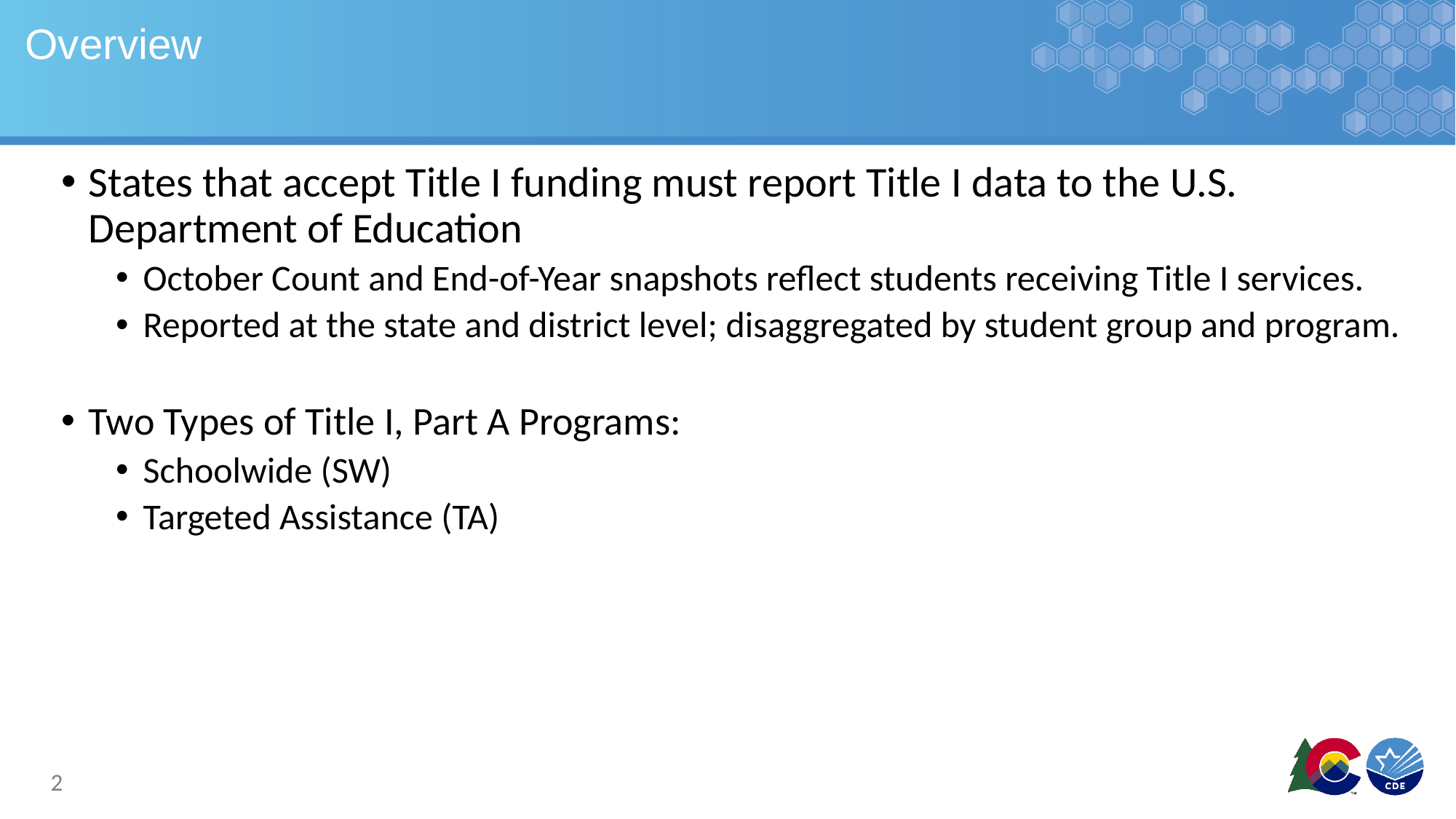

# Overview
States that accept Title I funding must report Title I data to the U.S. Department of Education
October Count and End-of-Year snapshots reflect students receiving Title I services.
Reported at the state and district level; disaggregated by student group and program.

Two Types of Title I, Part A Programs:
Schoolwide (SW)
Targeted Assistance (TA)
2